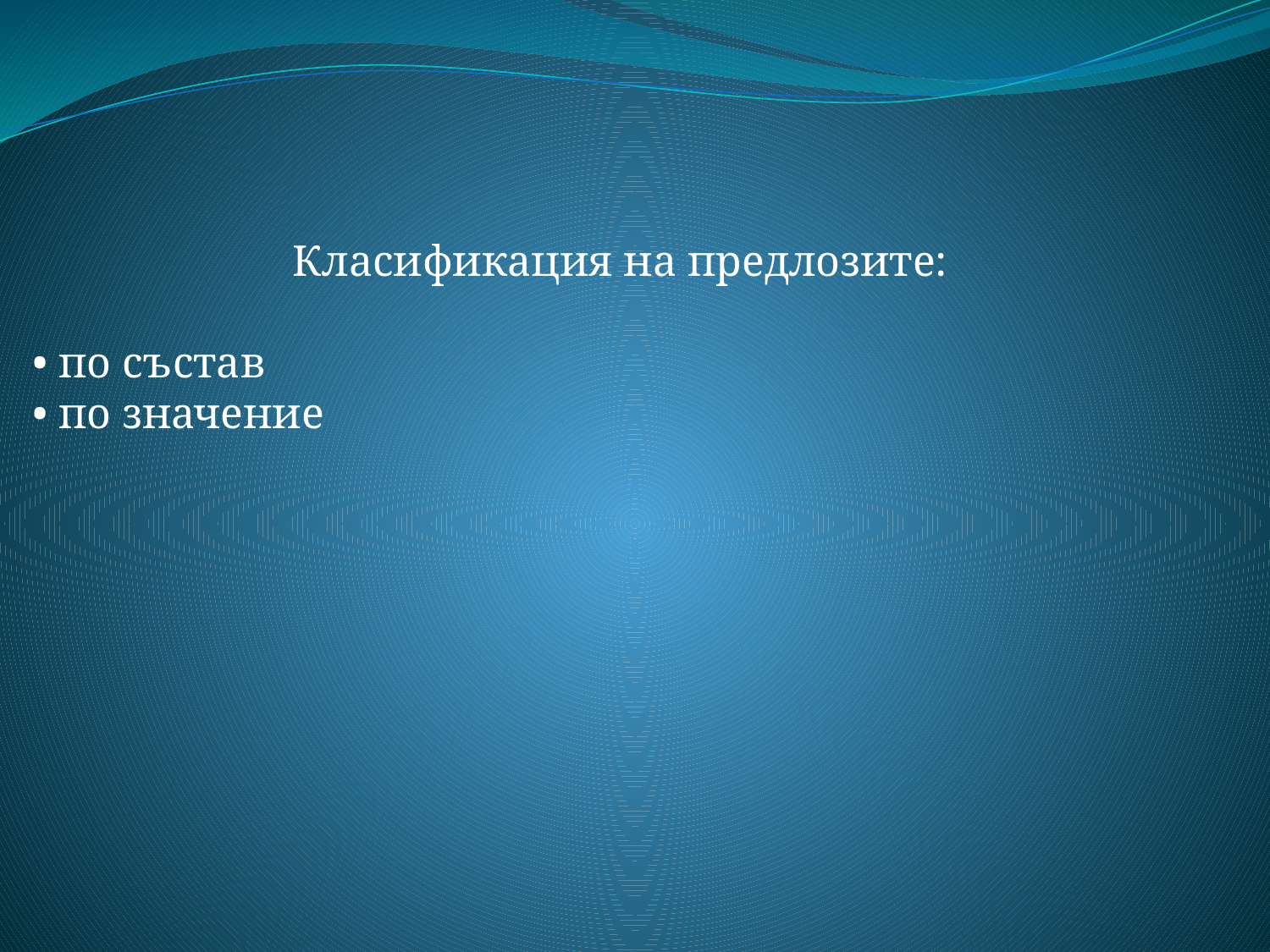

Класификация на предлозите:

• по състав
• по значение